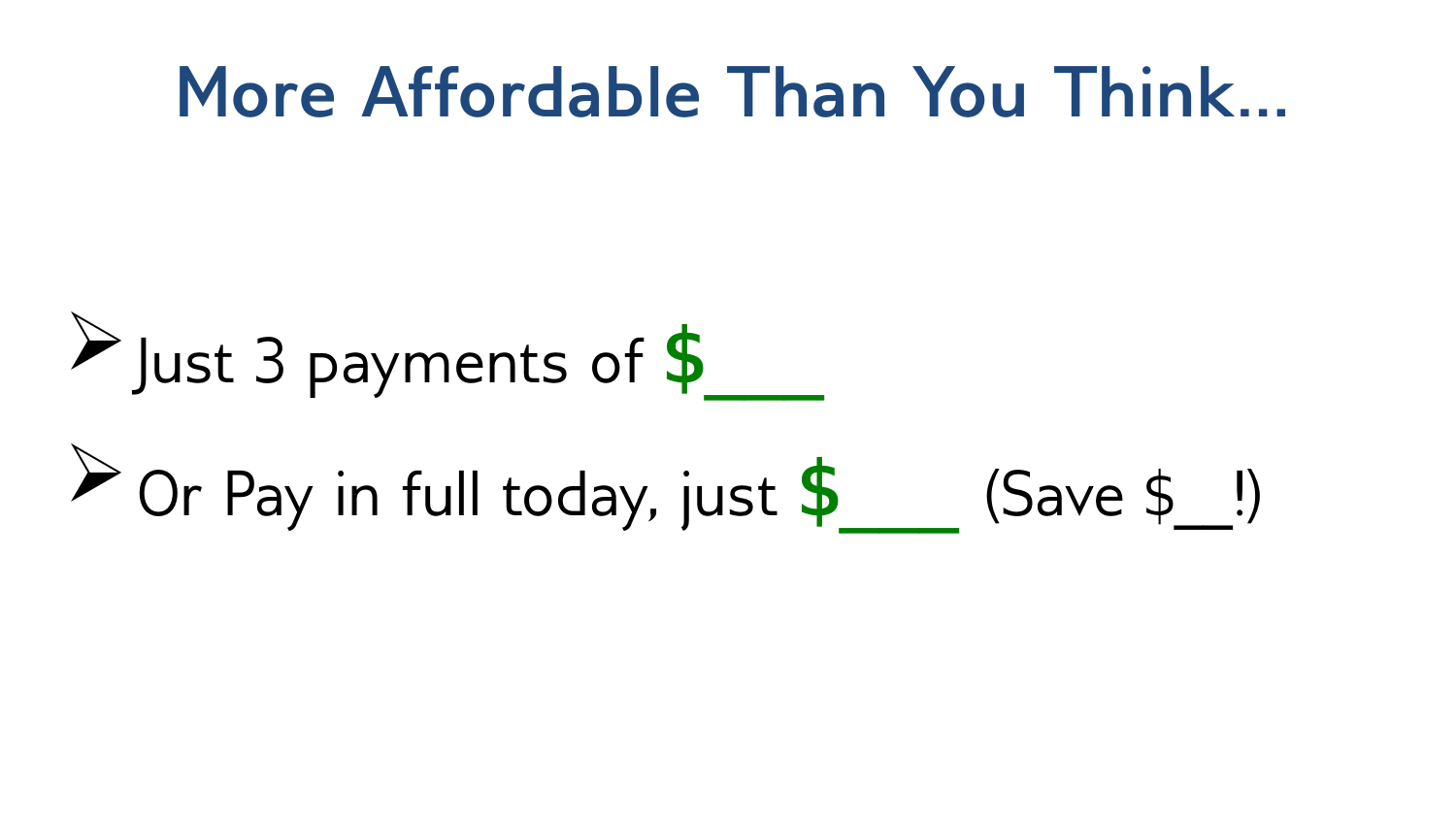

# More Affordable Than You Think…
Just 3 payments of $___
Or Pay in full today, just $___ (Save $__!)